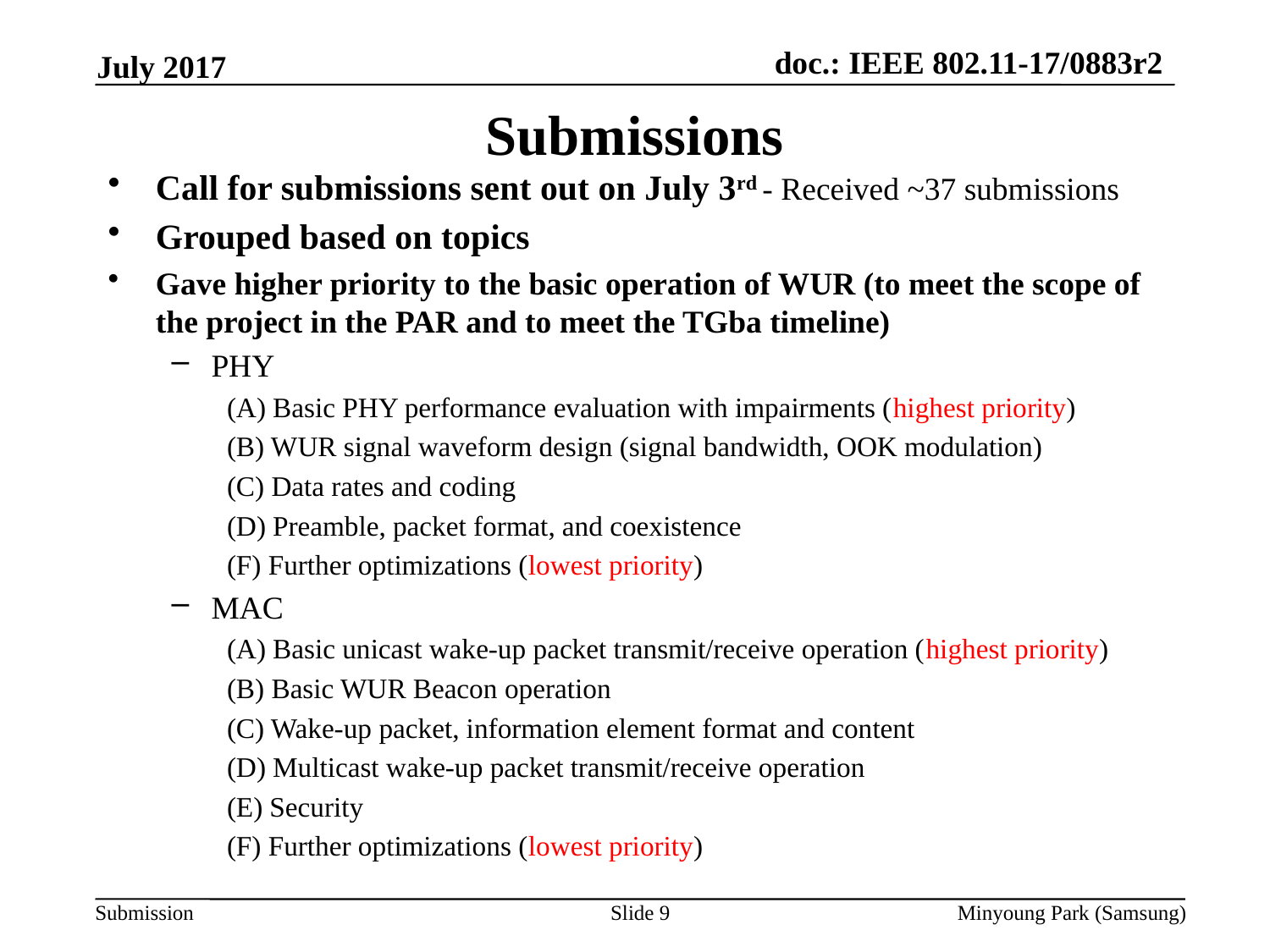

July 2017
# Submissions
Call for submissions sent out on July 3rd - Received ~37 submissions
Grouped based on topics
Gave higher priority to the basic operation of WUR (to meet the scope of the project in the PAR and to meet the TGba timeline)
PHY
(A) Basic PHY performance evaluation with impairments (highest priority)
(B) WUR signal waveform design (signal bandwidth, OOK modulation)
(C) Data rates and coding
(D) Preamble, packet format, and coexistence
(F) Further optimizations (lowest priority)
MAC
(A) Basic unicast wake-up packet transmit/receive operation (highest priority)
(B) Basic WUR Beacon operation
(C) Wake-up packet, information element format and content
(D) Multicast wake-up packet transmit/receive operation
(E) Security
(F) Further optimizations (lowest priority)

Slide 9
Minyoung Park (Samsung)